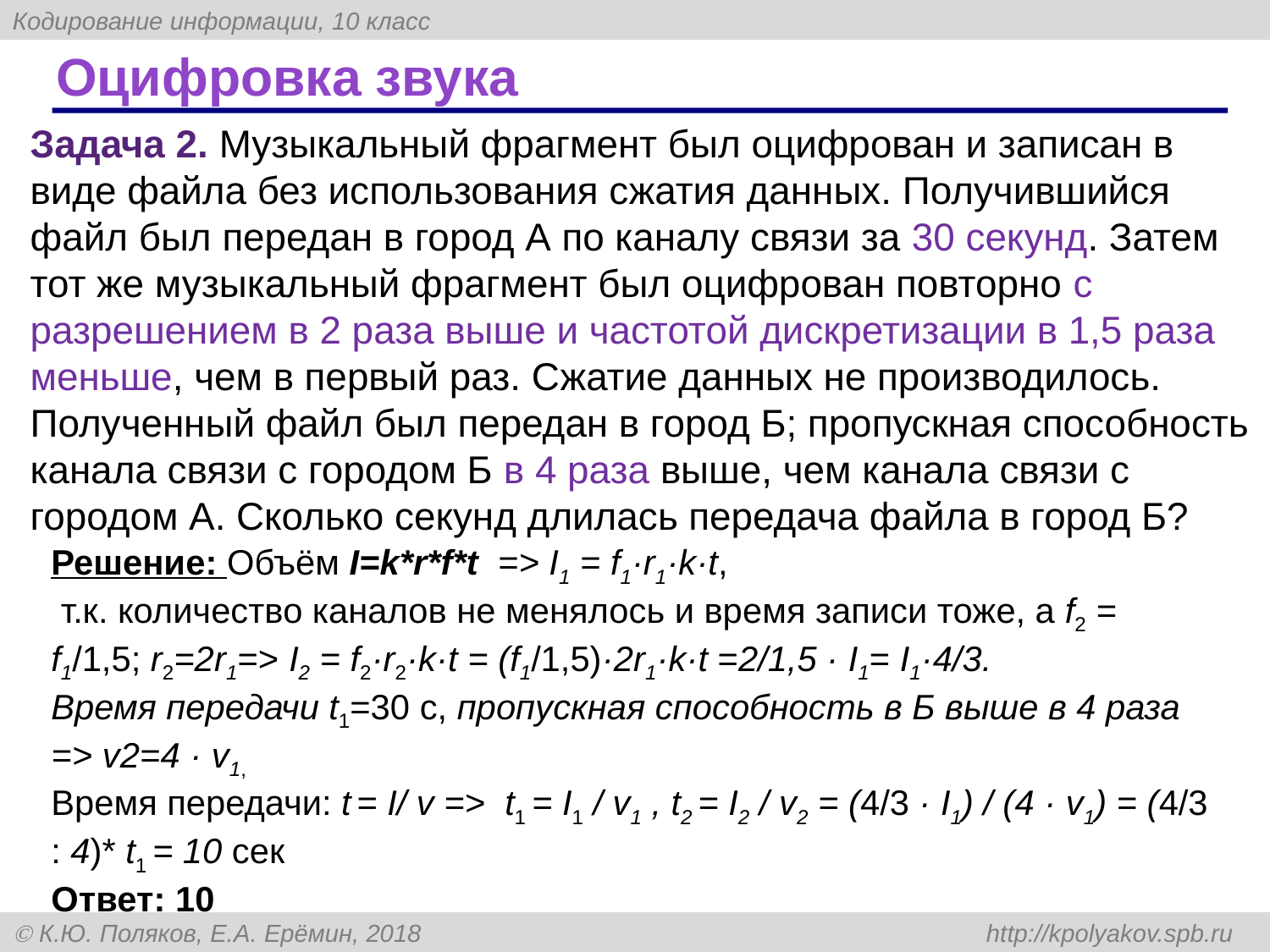

# Оцифровка звука
Задача 2. Музыкальный фрагмент был оцифрован и записан в виде файла без использования сжатия данных. Получившийся файл был передан в город А по каналу связи за 30 секунд. Затем тот же музыкальный фрагмент был оцифрован повторно с разрешением в 2 раза выше и частотой дискретизации в 1,5 раза меньше, чем в первый раз. Сжатие данных не производилось. Полученный файл был передан в город Б; пропускная способность канала связи с городом Б в 4 раза выше, чем канала связи с городом А. Сколько секунд длилась передача файла в город Б?
Решение: Объём I=k*r*f*t  => I1 = f1·r1·k·t,
 т.к. количество каналов не менялось и время записи тоже, а f2 = f1/1,5; r2=2r1=> I2 = f2·r2·k·t = (f1/1,5)·2r1·k·t =2/1,5 · I1= I1·4/3.
Время передачи t1=30 с, пропускная способность в Б выше в 4 раза => v2=4 · v1,
Время передачи: t = I/ v =>  t1 = I1 / v1 , t2 = I2 / v2 = (4/3 · I1) / (4 · v1) = (4/3 : 4)* t1 = 10 сек
Ответ: 10